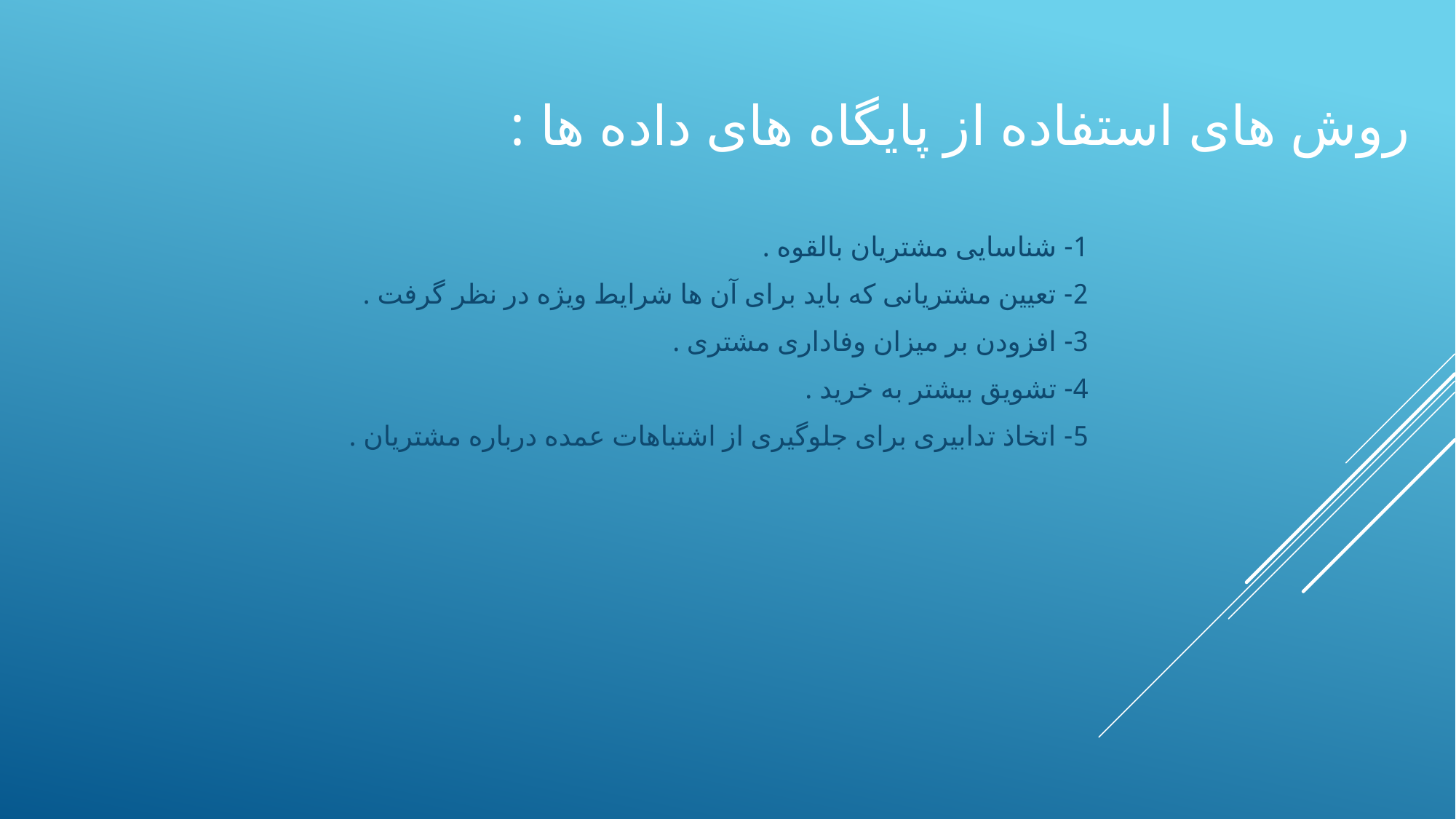

# روش های استفاده از پایگاه های داده ها :
1- شناسایی مشتریان بالقوه .
2- تعیین مشتریانی که باید برای آن ها شرایط ویژه در نظر گرفت .
3- افزودن بر میزان وفاداری مشتری .
4- تشویق بیشتر به خرید .
5- اتخاذ تدابیری برای جلوگیری از اشتباهات عمده درباره مشتریان .